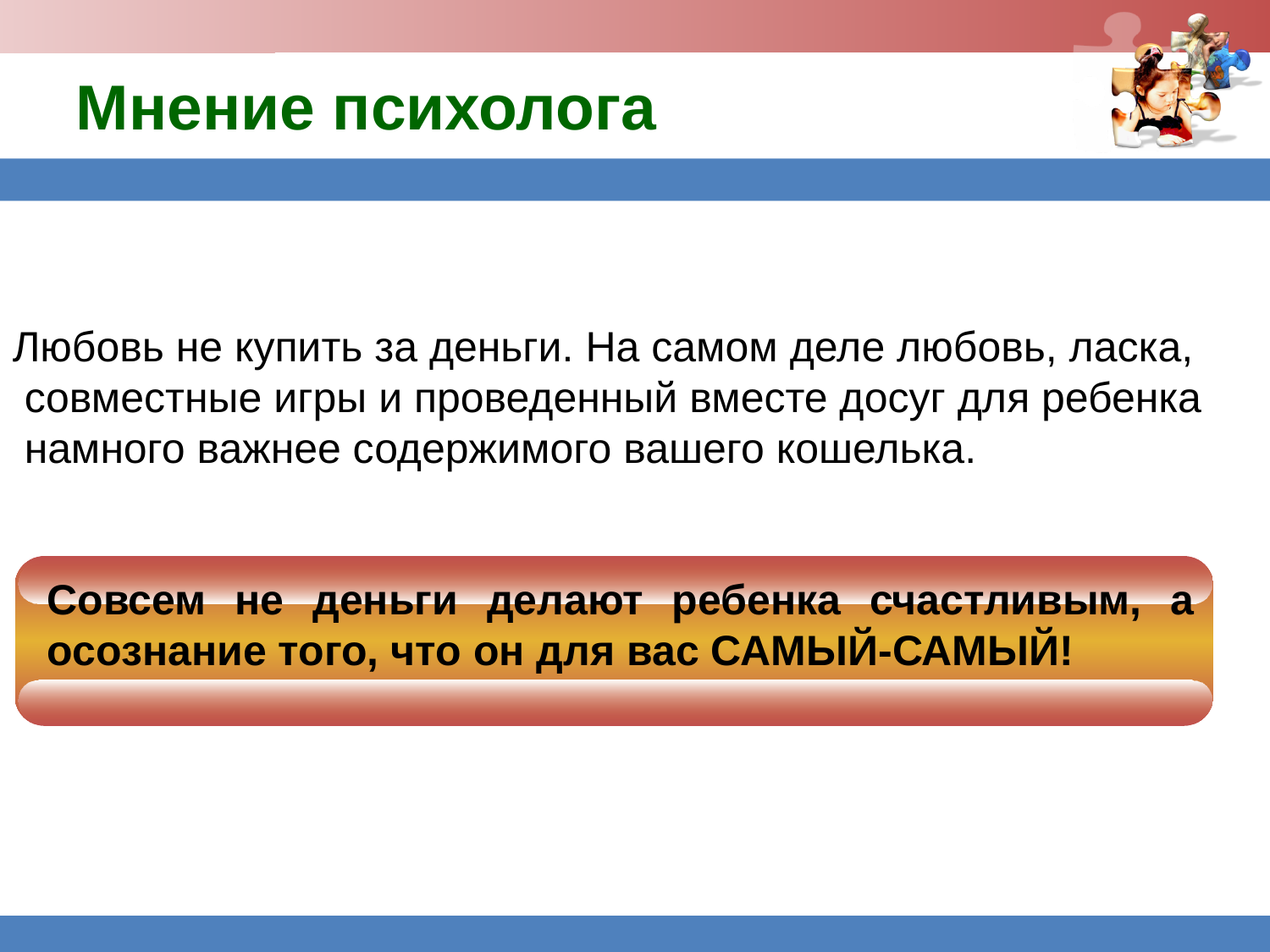

Мнение психолога
Любовь не купить за деньги. На самом деле любовь, ласка,
 совместные игры и проведенный вместе досуг для ребенка
 намного важнее содержимого вашего кошелька.

Совсем не деньги делают ребенка счастливым, а осознание того, что он для вас САМЫЙ-САМЫЙ!